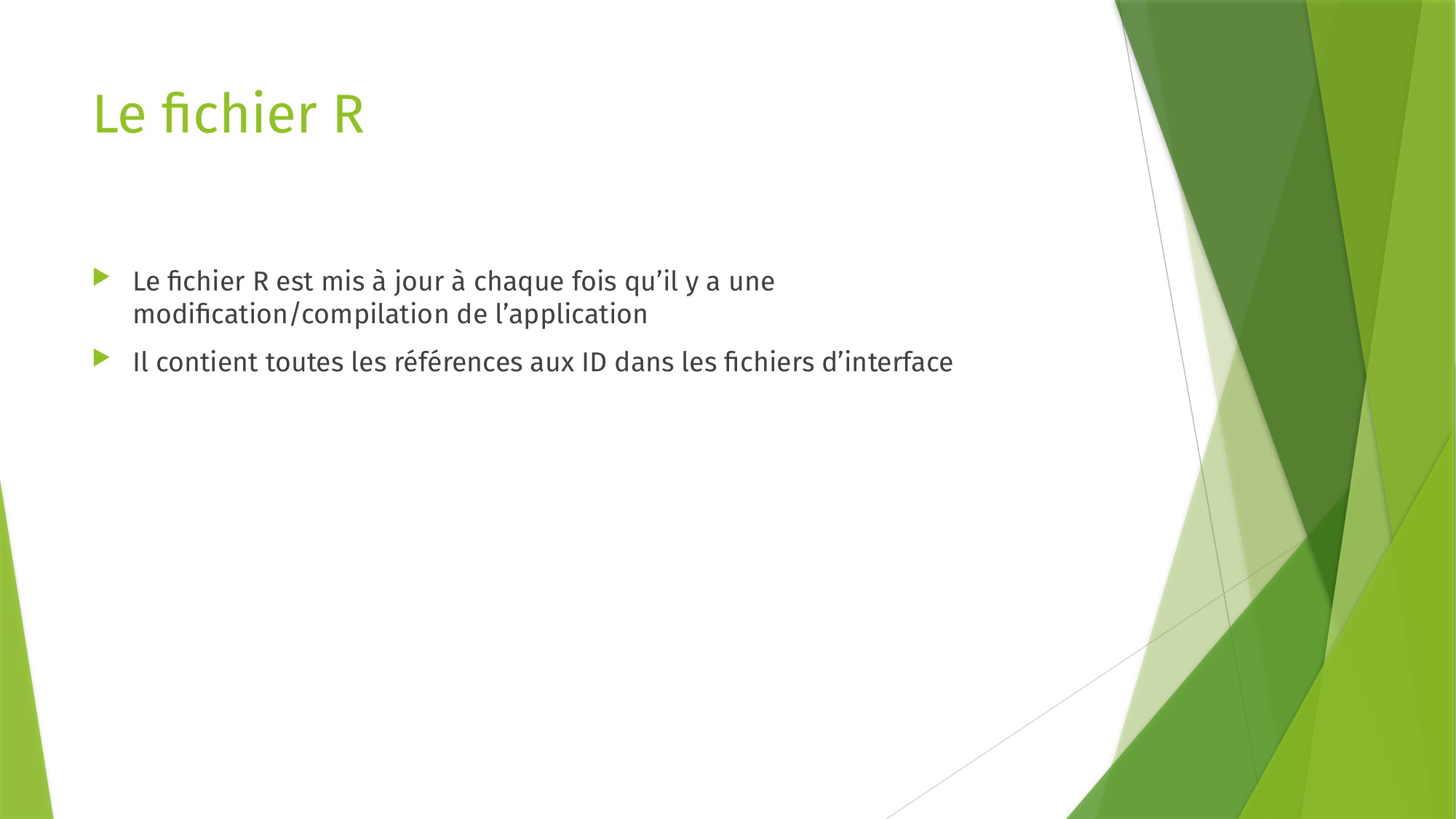

# Le fichier R
Le fichier R est mis à jour à chaque fois qu’il y a une modification/compilation de l’application
Il contient toutes les références aux ID dans les fichiers d’interface